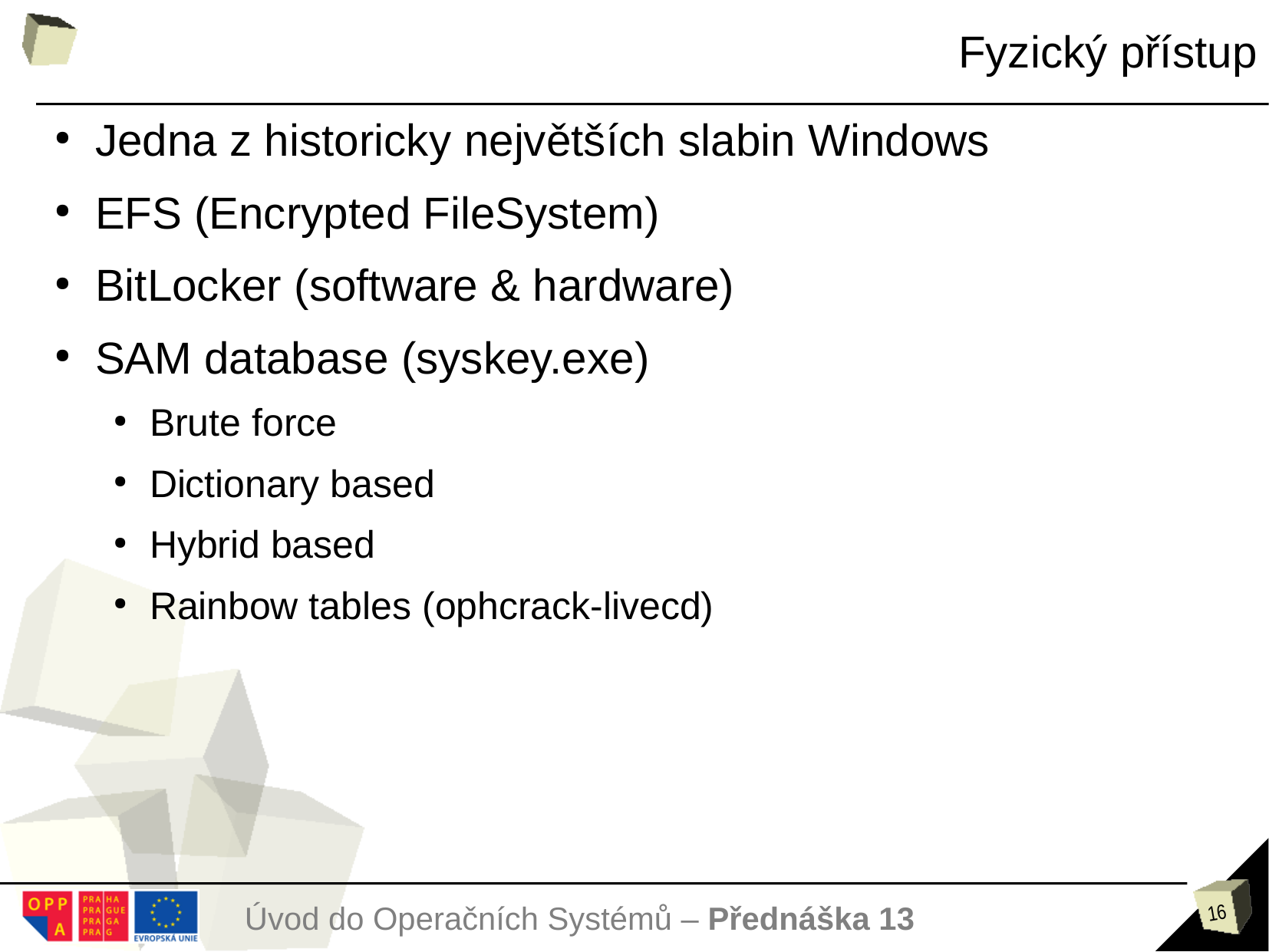

Fyzický přístup
Jedna z historicky největších slabin Windows
EFS (Encrypted FileSystem)
BitLocker (software & hardware)
SAM database (syskey.exe)
Brute force
Dictionary based
Hybrid based
Rainbow tables (ophcrack-livecd)